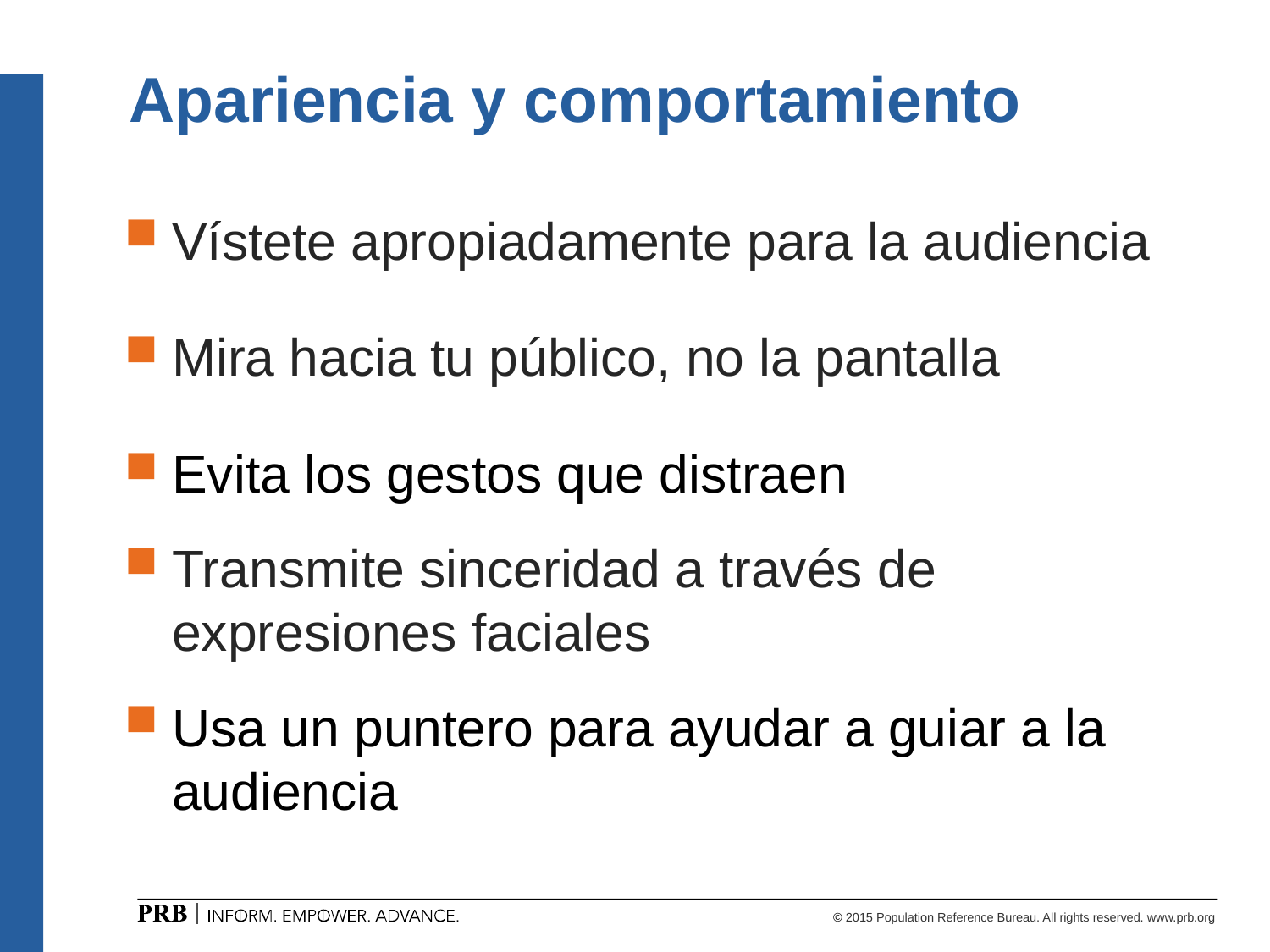

# Apariencia y comportamiento
Vístete apropiadamente para la audiencia
Mira hacia tu público, no la pantalla
Evita los gestos que distraen
Transmite sinceridad a través de expresiones faciales
Usa un puntero para ayudar a guiar a la audiencia